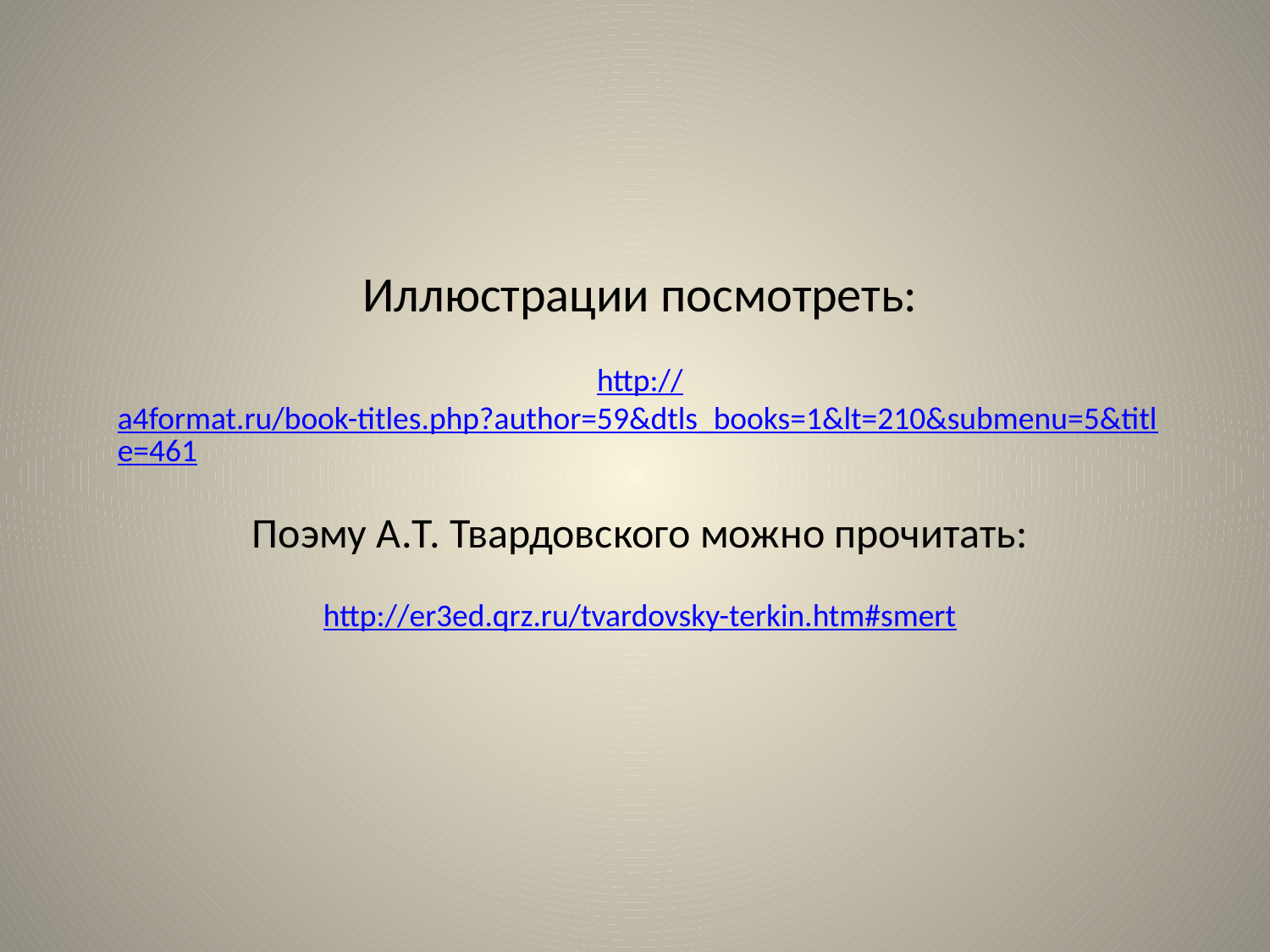

Иллюстрации посмотреть:

http://a4format.ru/book-titles.php?author=59&dtls_books=1&lt=210&submenu=5&title=461

Поэму А.Т. Твардовского можно прочитать:

http://er3ed.qrz.ru/tvardovsky-terkin.htm#smert